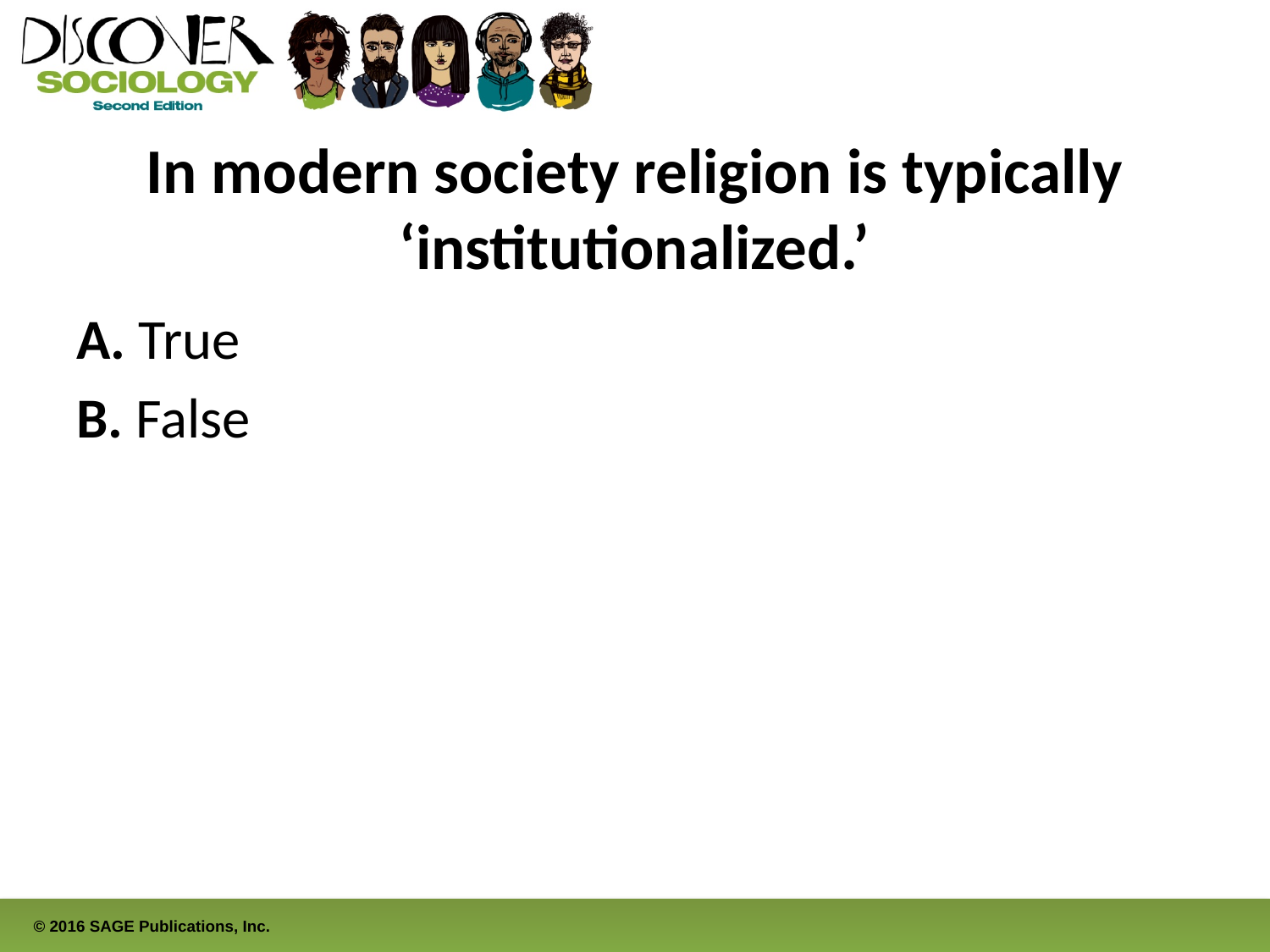

# In modern society religion is typically ‘institutionalized.’
A. True
B. False